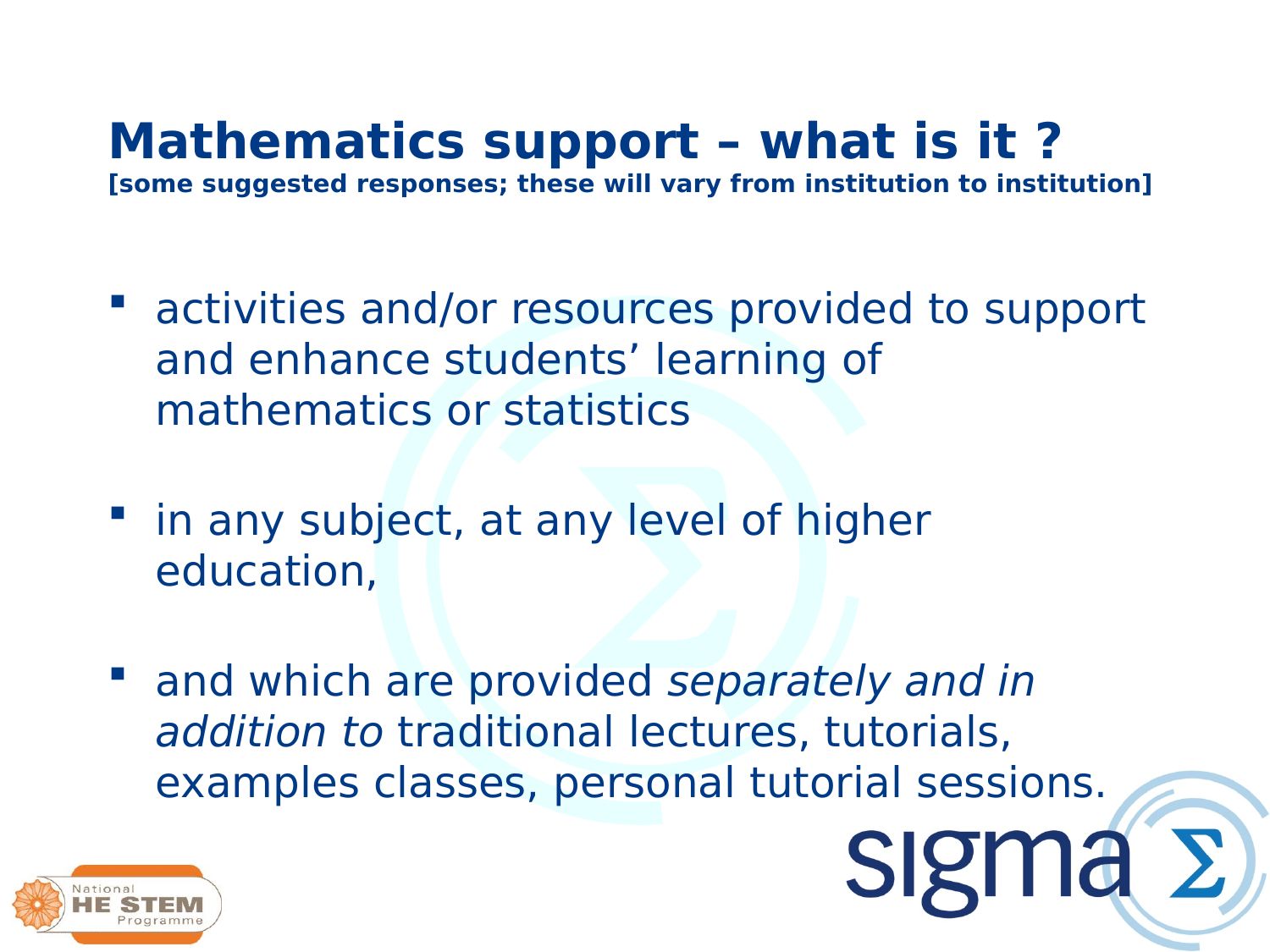

# Mathematics support – what is it ? [some suggested responses; these will vary from institution to institution]
activities and/or resources provided to support and enhance students’ learning of mathematics or statistics
in any subject, at any level of higher education,
and which are provided separately and in addition to traditional lectures, tutorials, examples classes, personal tutorial sessions.